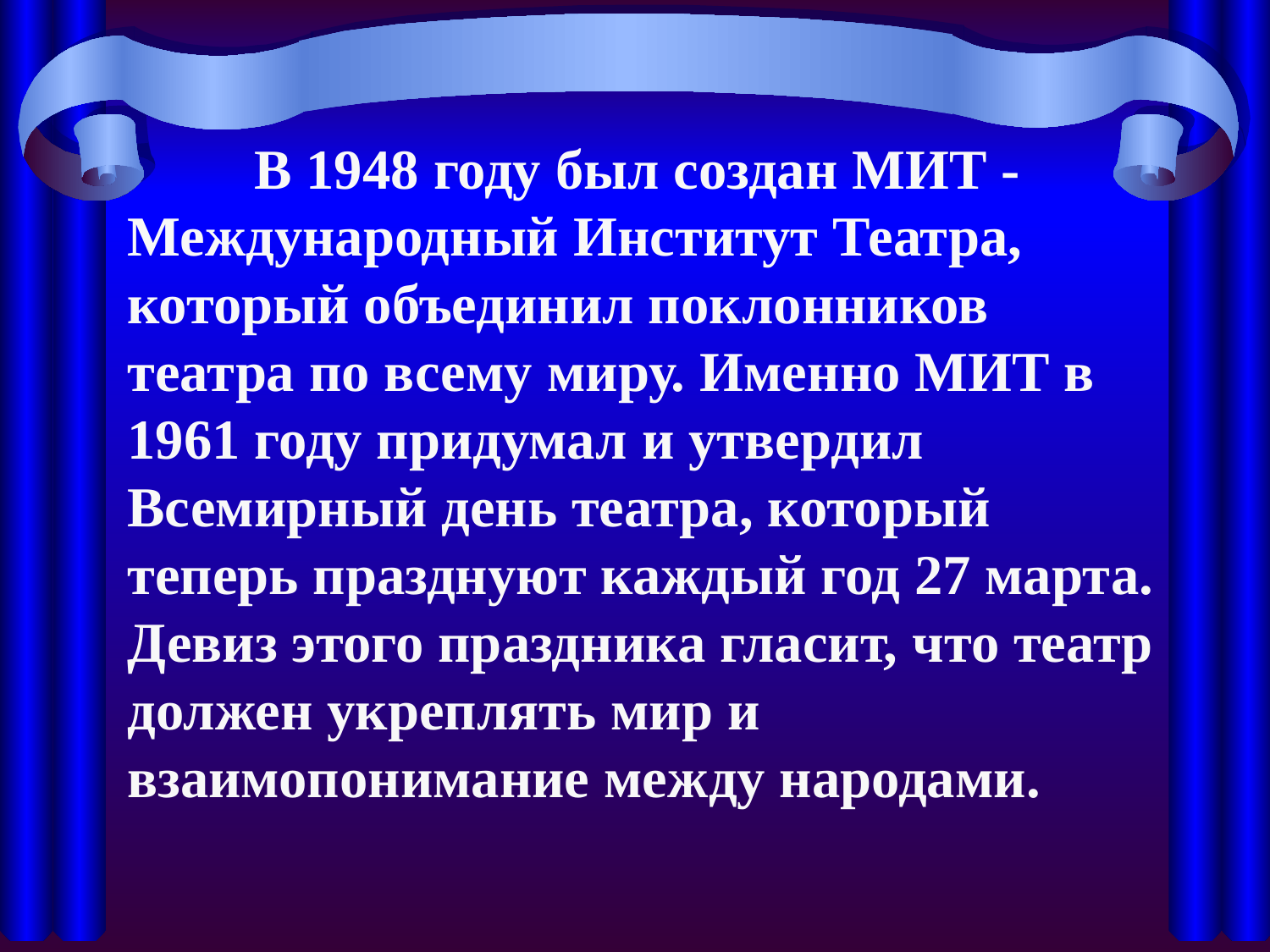

В 1948 году был создан МИТ - Международный Институт Театра, который объединил поклонников театра по всему миру. Именно МИТ в 1961 году придумал и утвердил Всемирный день театра, который теперь празднуют каждый год 27 марта. Девиз этого праздника гласит, что театр должен укреплять мир и взаимопонимание между народами.